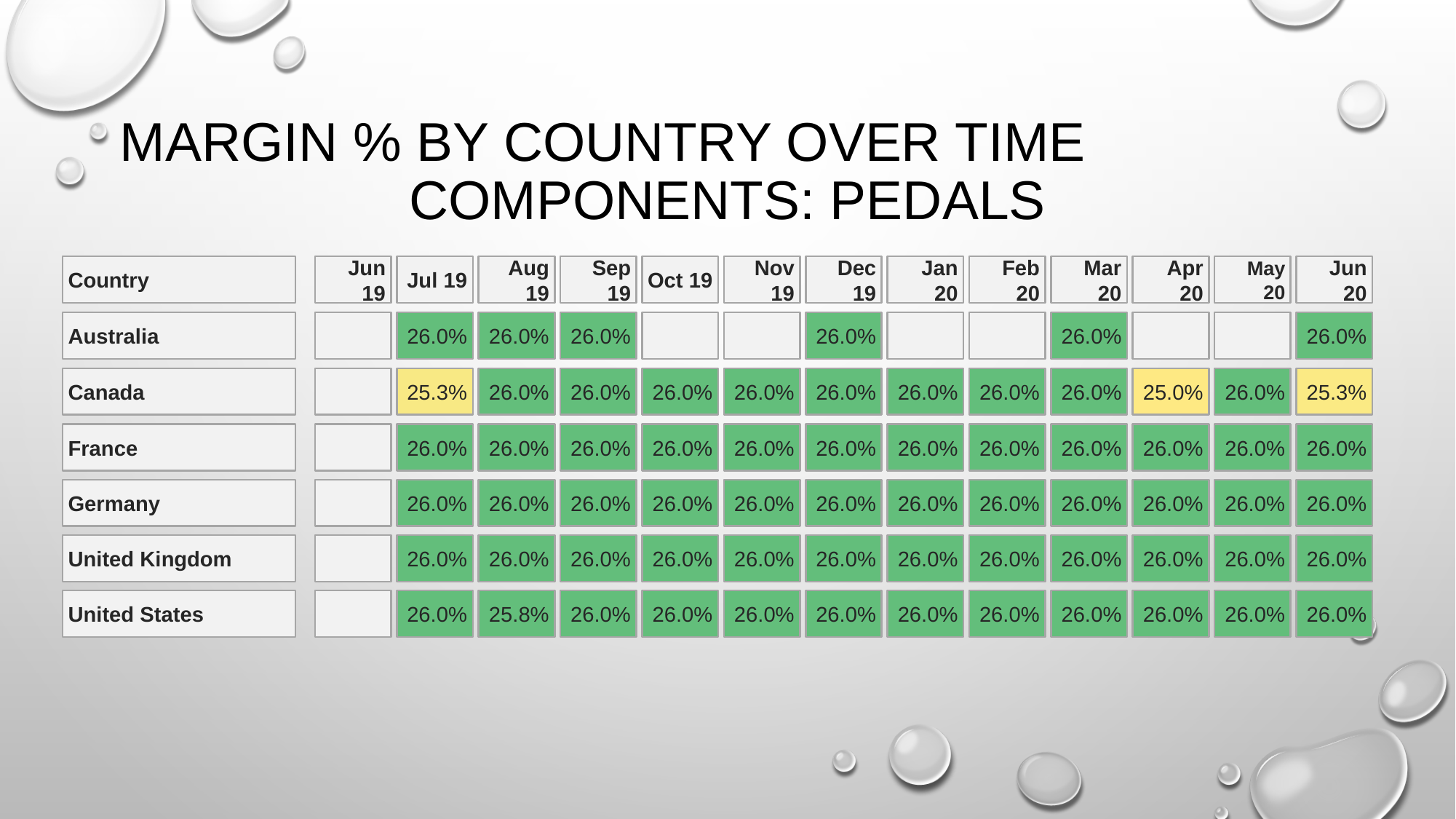

# Margin % by Country over time
Components: Pedals
Country
Jun 19
Jul 19
Aug 19
Sep 19
Oct 19
Nov 19
Dec 19
Jan 20
Feb 20
Mar 20
Apr 20
May 20
Jun 20
Australia

26.0%
26.0%
26.0%

26.0%

26.0%

26.0%
Canada

25.3%
26.0%
26.0%
26.0%
26.0%
26.0%
26.0%
26.0%
26.0%
25.0%
26.0%
25.3%
France

26.0%
26.0%
26.0%
26.0%
26.0%
26.0%
26.0%
26.0%
26.0%
26.0%
26.0%
26.0%
Germany

26.0%
26.0%
26.0%
26.0%
26.0%
26.0%
26.0%
26.0%
26.0%
26.0%
26.0%
26.0%
United Kingdom

26.0%
26.0%
26.0%
26.0%
26.0%
26.0%
26.0%
26.0%
26.0%
26.0%
26.0%
26.0%
United States

26.0%
25.8%
26.0%
26.0%
26.0%
26.0%
26.0%
26.0%
26.0%
26.0%
26.0%
26.0%